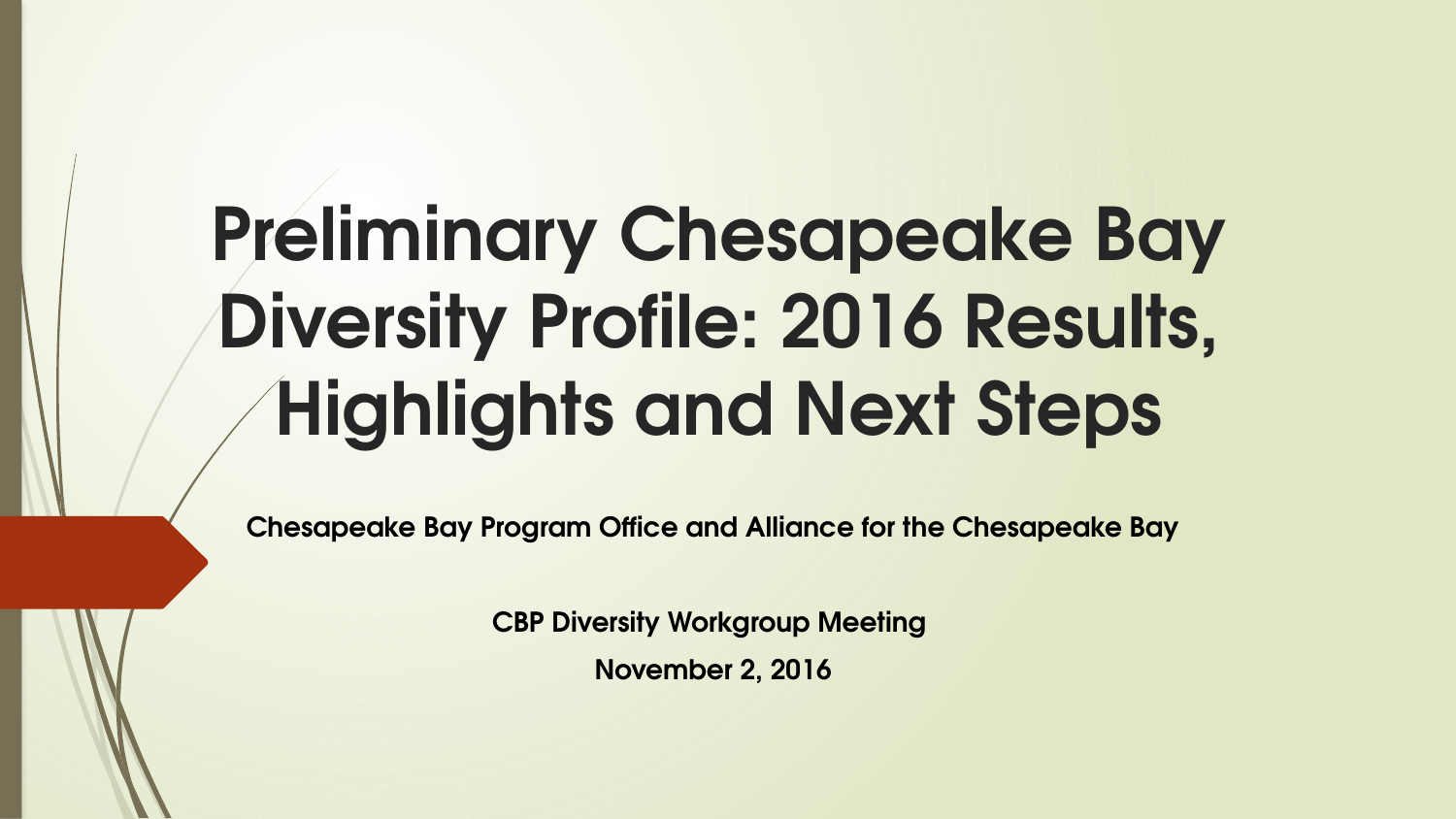

# Preliminary Chesapeake Bay Diversity Profile: 2016 Results, Highlights and Next Steps
Chesapeake Bay Program Office and Alliance for the Chesapeake Bay

CBP Diversity Workgroup Meeting
November 2, 2016